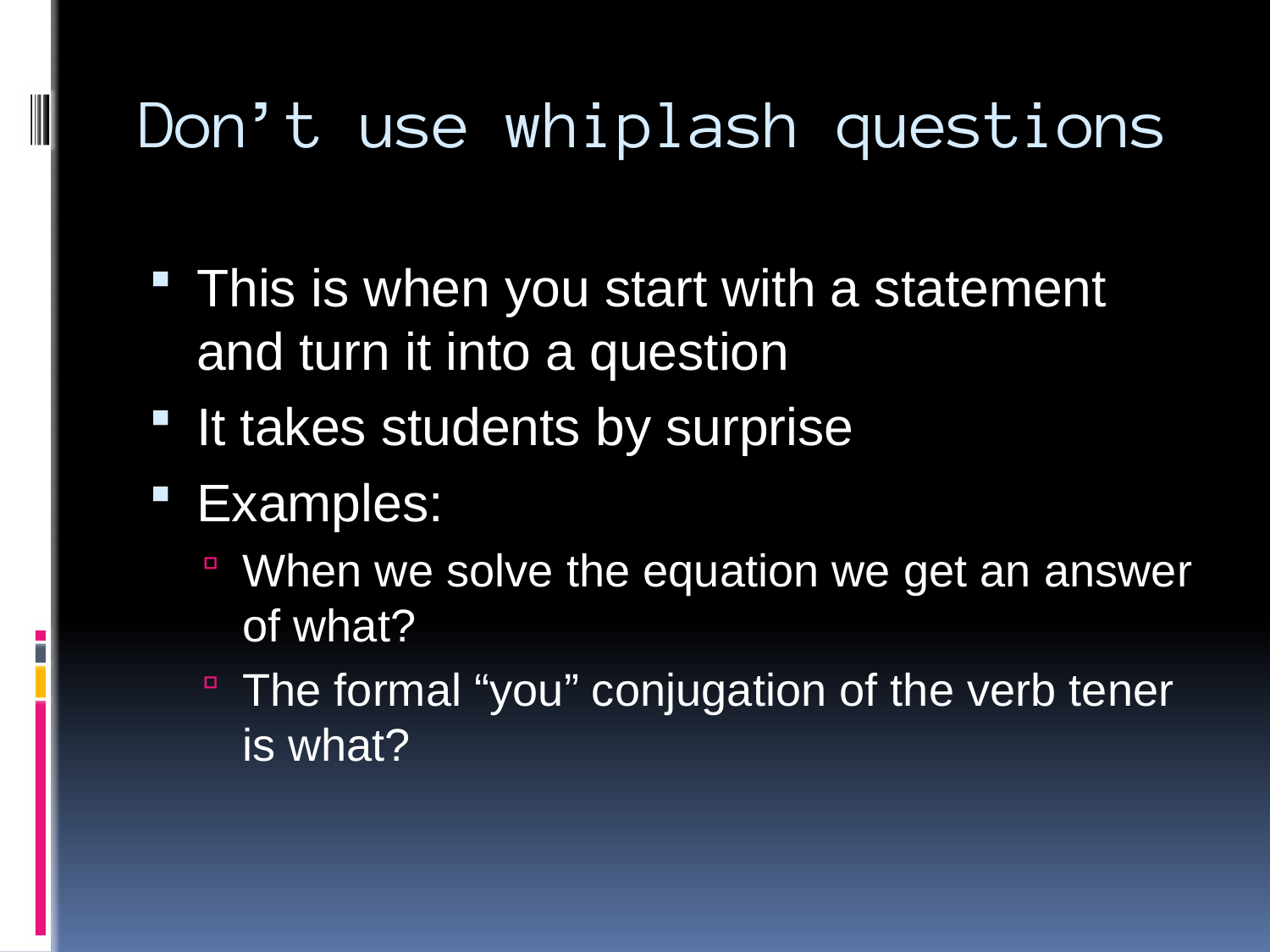

# Don’t use whiplash questions
This is when you start with a statement and turn it into a question
It takes students by surprise
Examples:
When we solve the equation we get an answer of what?
The formal “you” conjugation of the verb tener is what?